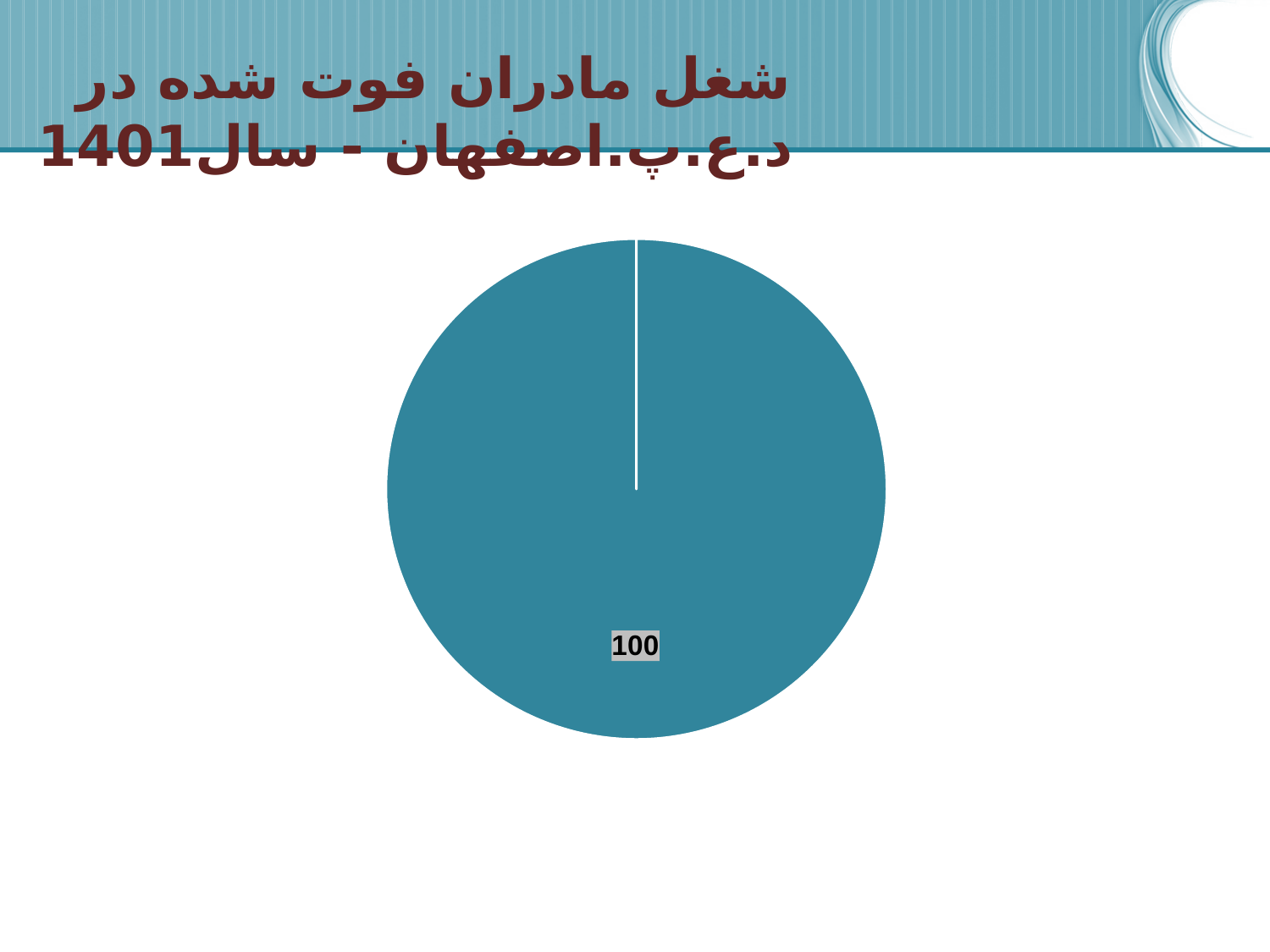

# شغل مادران فوت شده در د.ع.پ.اصفهان - سال1401

### Chart

| Category |  |
|---|---|
| خانه دار  | 100.0 |
| شاغل | 0.0 |